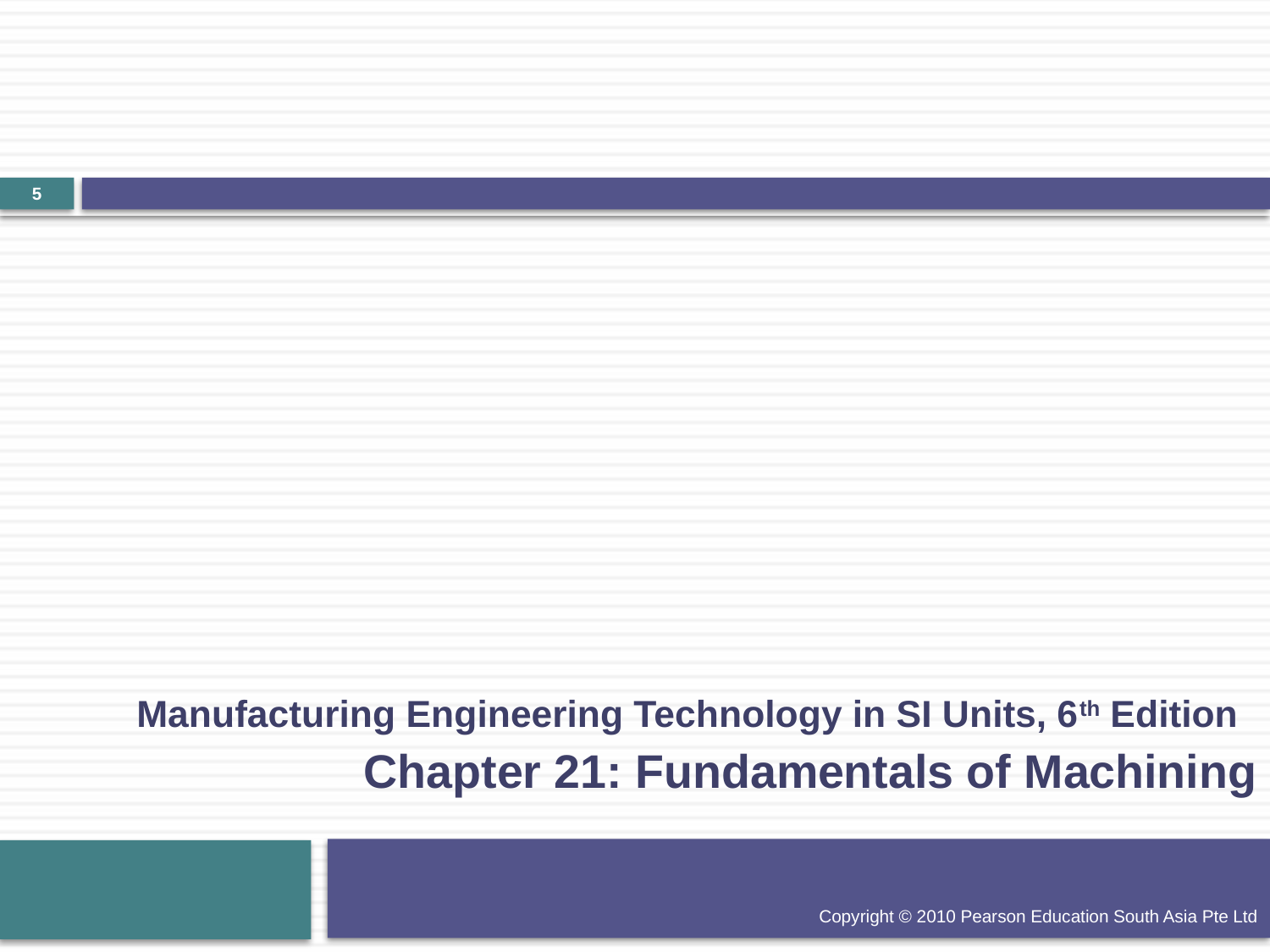

5
Manufacturing Engineering Technology in SI Units, 6th Edition
Chapter 21: Fundamentals of Machining

   Copyright © 2010 Pearson Education South Asia Pte Ltd
   Copyright © 2010 Pearson Education South Asia Pte Ltd